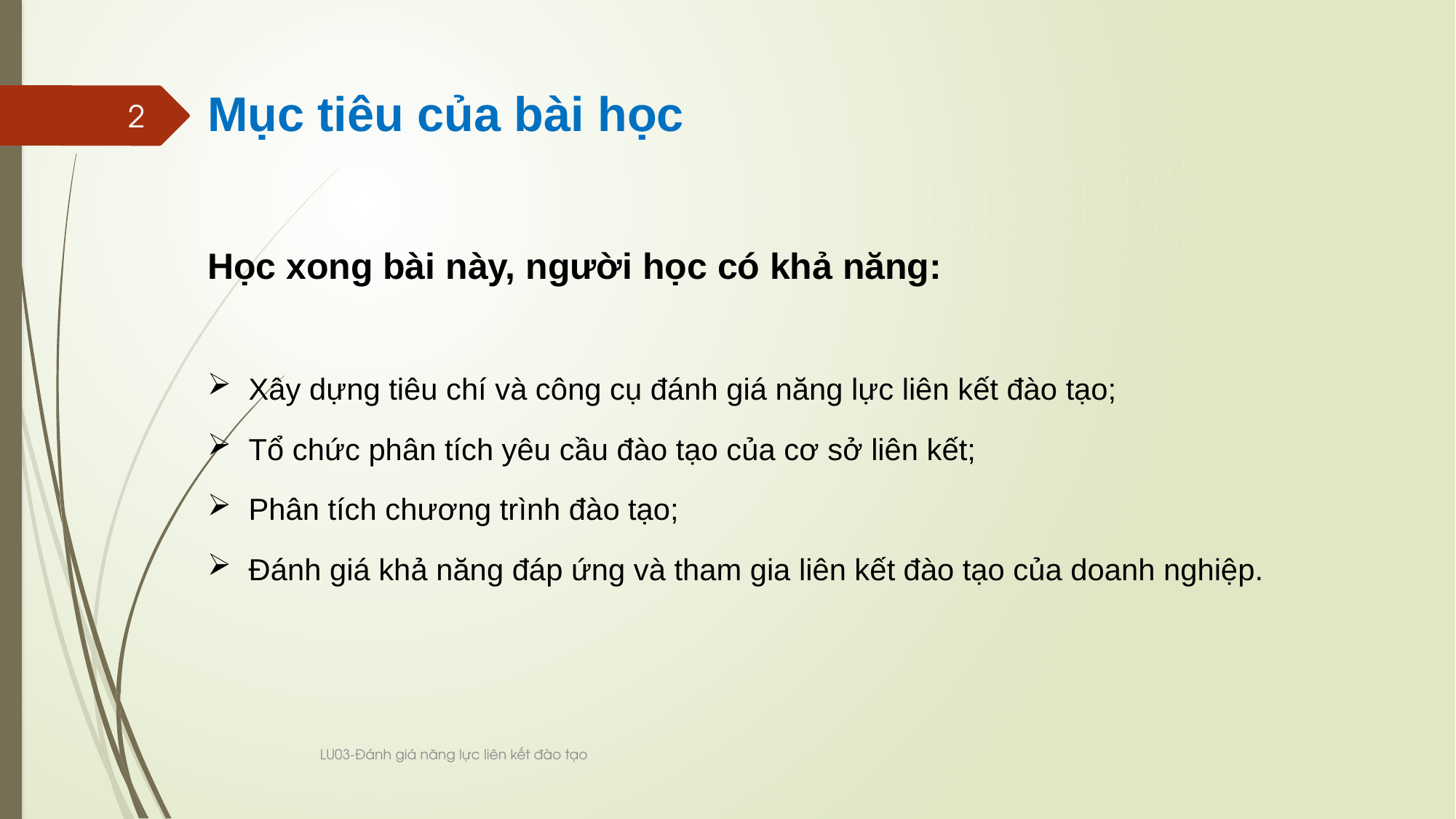

Mục tiêu của bài học

Học xong bài này, người học có khả năng:

Xây dựng tiêu chí và công cụ đánh giá năng lực liên kết đào tạo;
Tổ chức phân tích yêu cầu đào tạo của cơ sở liên kết;
Phân tích chương trình đào tạo;
Đánh giá khả năng đáp ứng và tham gia liên kết đào tạo của doanh nghiệp.

2
LU03-Đánh giá năng lực liên kết đào tạo